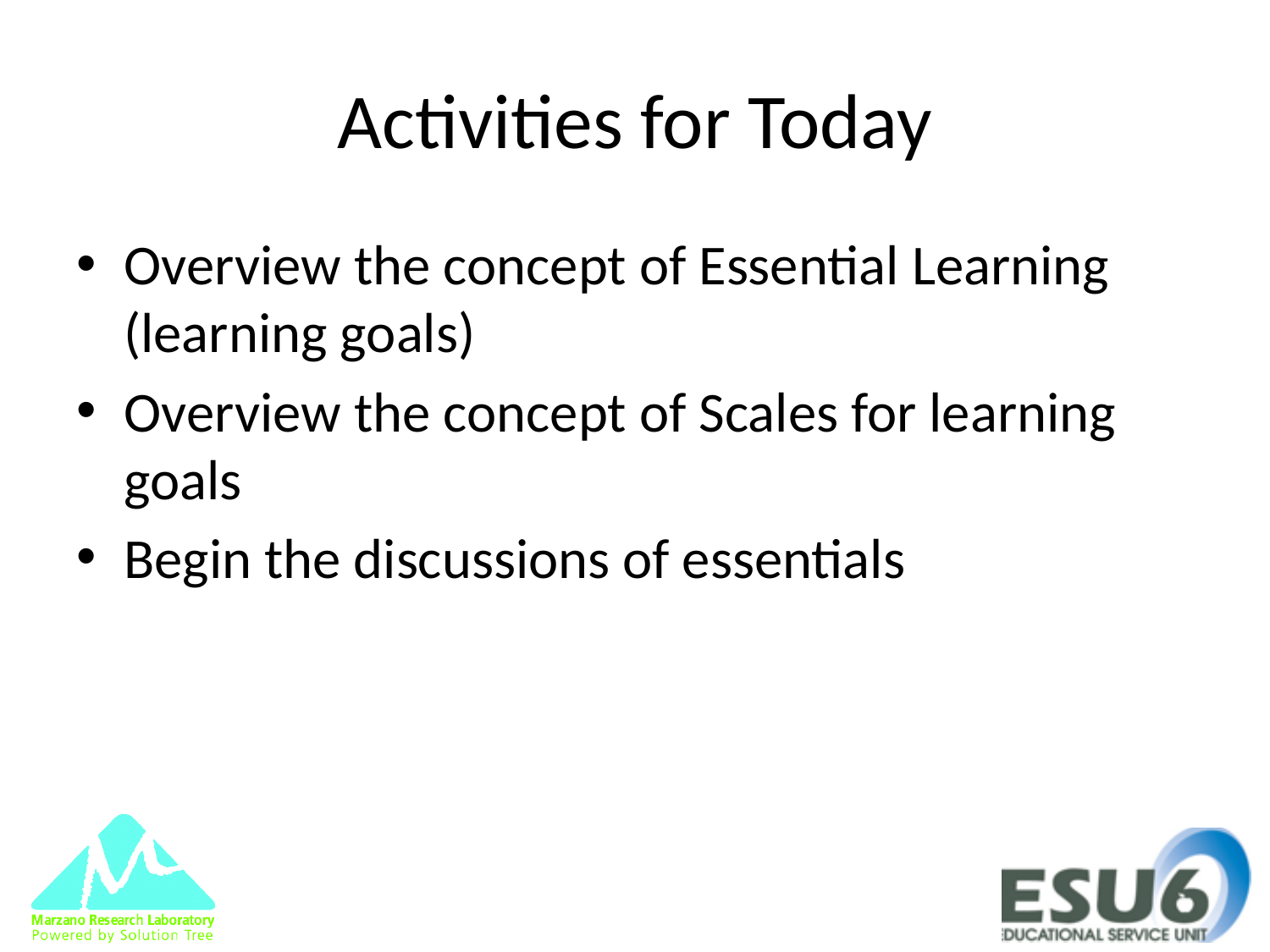

# Activities for Today
Overview the concept of Essential Learning (learning goals)
Overview the concept of Scales for learning goals
Begin the discussions of essentials